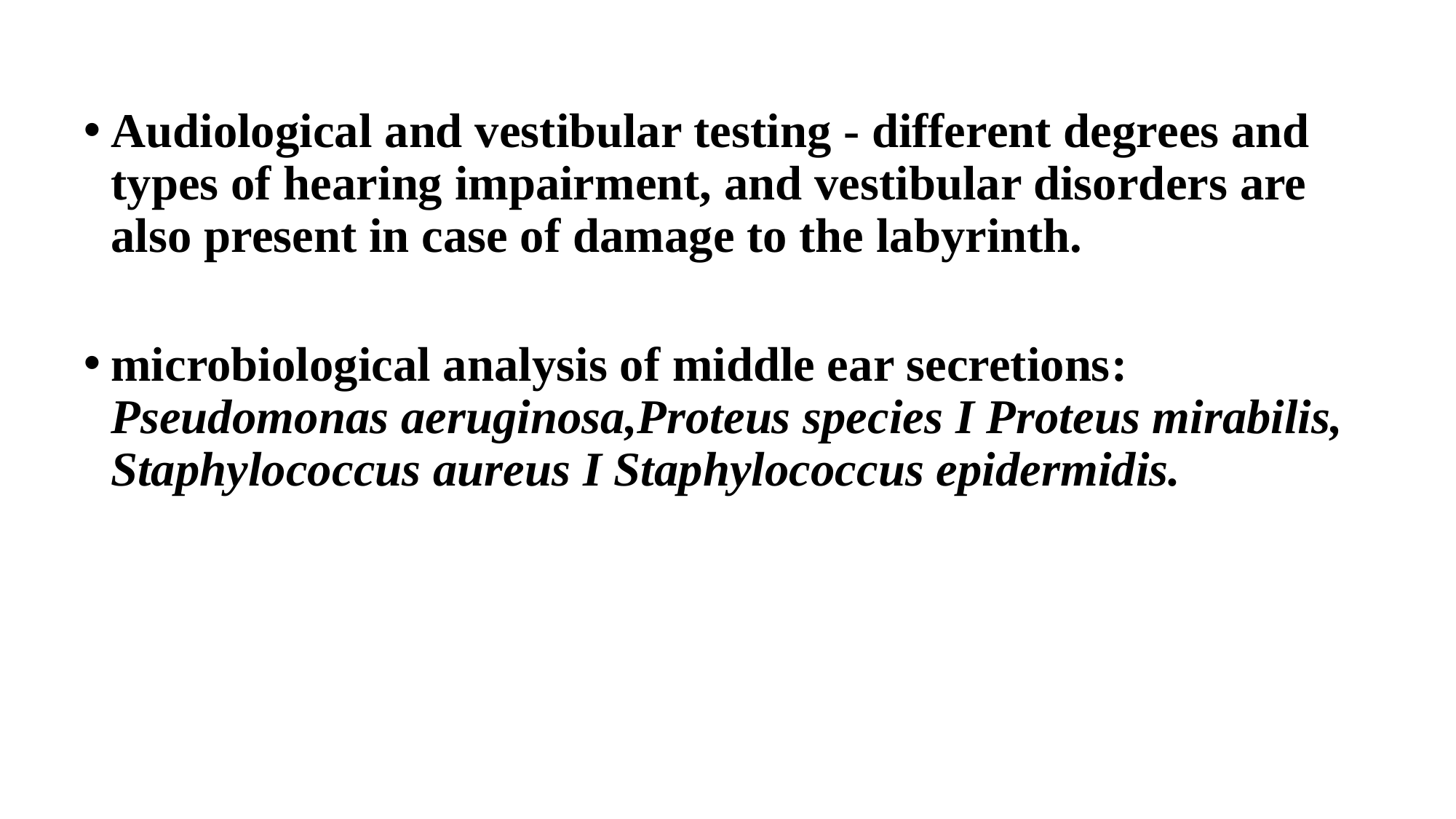

Audiological and vestibular testing - different degrees and types of hearing impairment, and vestibular disorders are also present in case of damage to the labyrinth.

microbiological analysis of middle ear secretions: Pseudomonas aeruginosa,Proteus species I Proteus mirabilis, Staphylococcus aureus I Staphylococcus epidermidis.